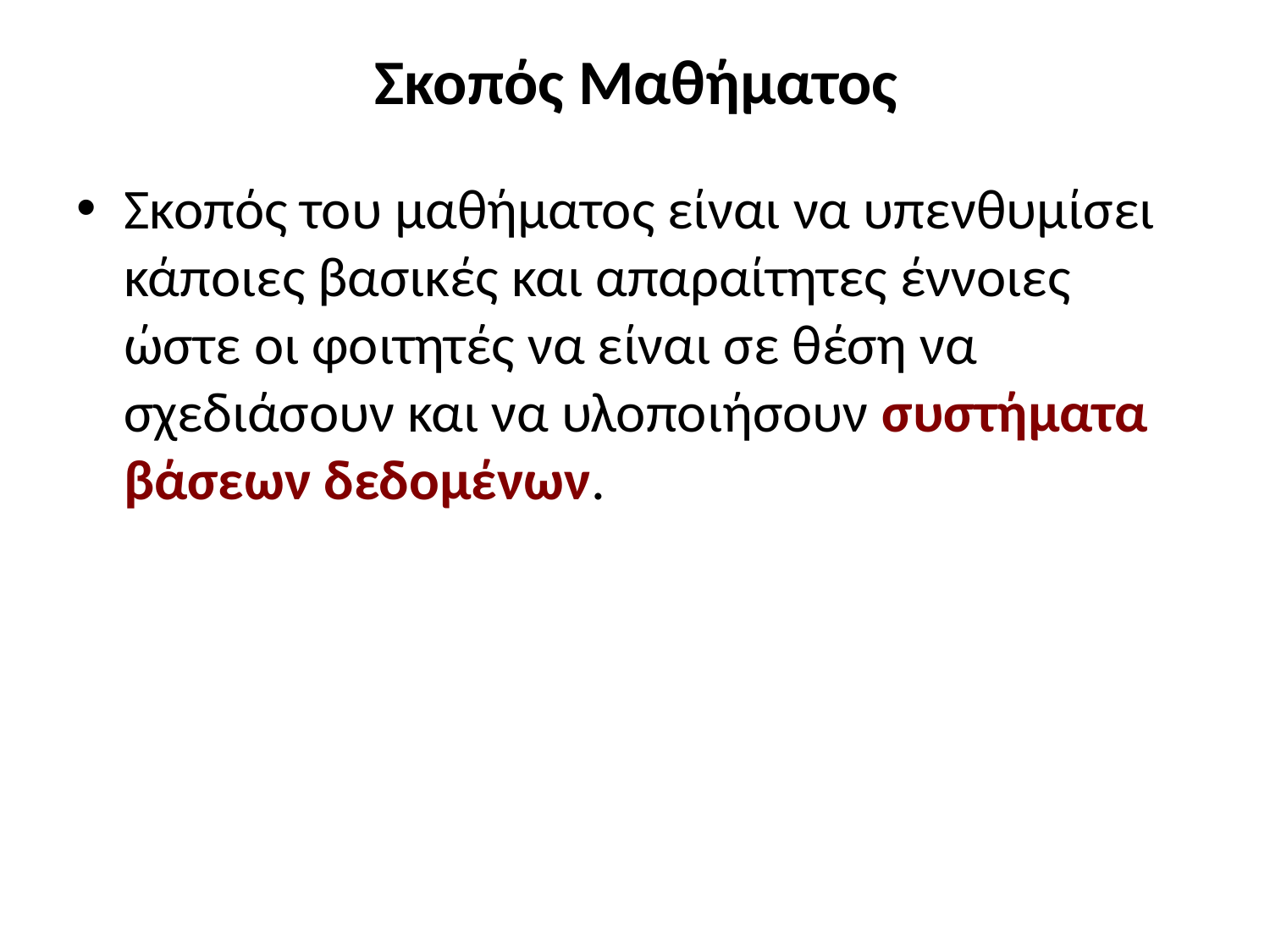

# Σκοπός Μαθήματος
Σκοπός του μαθήματος είναι να υπενθυμίσει κάποιες βασικές και απαραίτητες έννοιες ώστε οι φοιτητές να είναι σε θέση να σχεδιάσουν και να υλοποιήσουν συστήματα βάσεων δεδομένων.